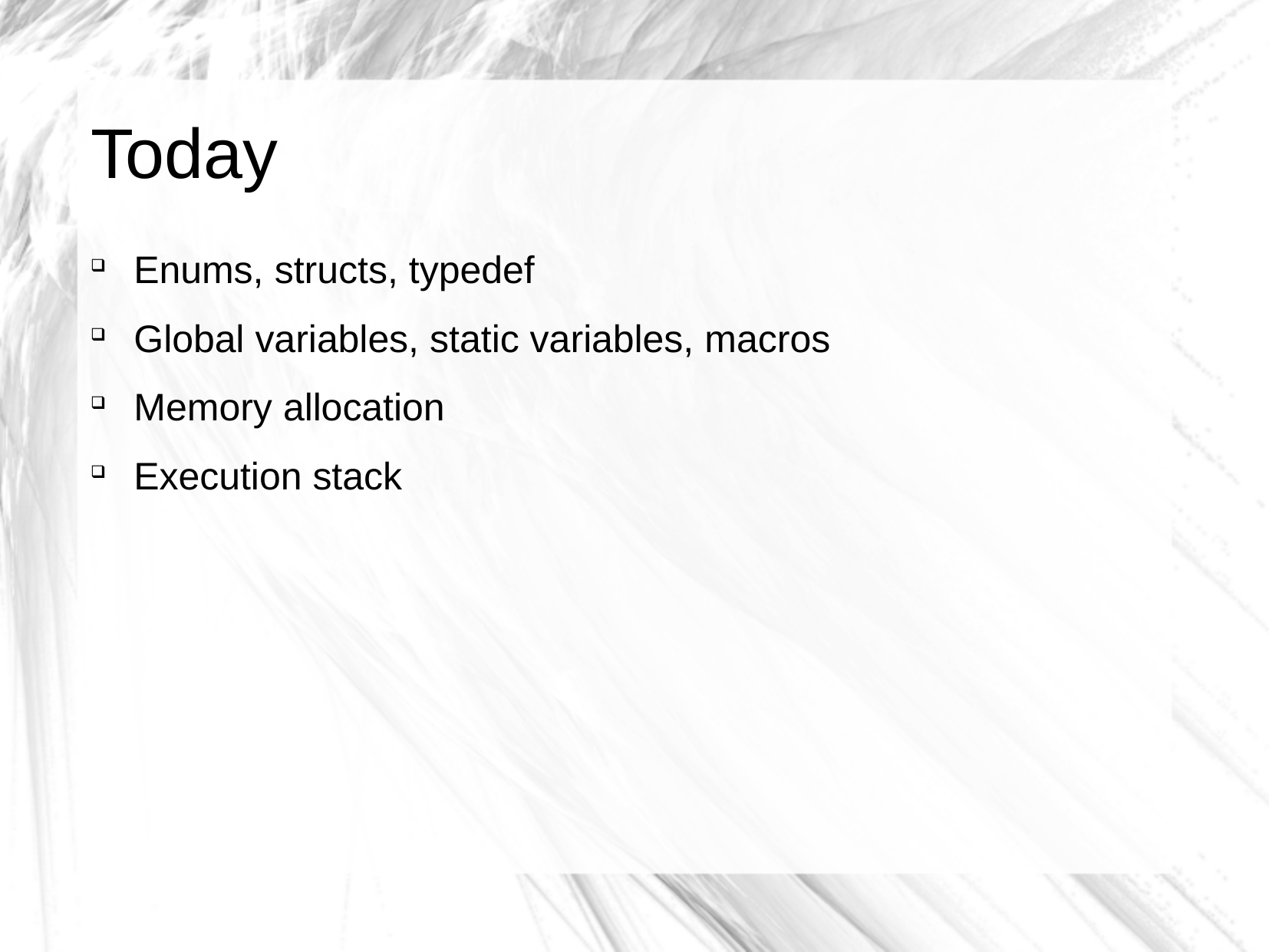

Today
Enums, structs, typedef
Global variables, static variables, macros
Memory allocation
Execution stack